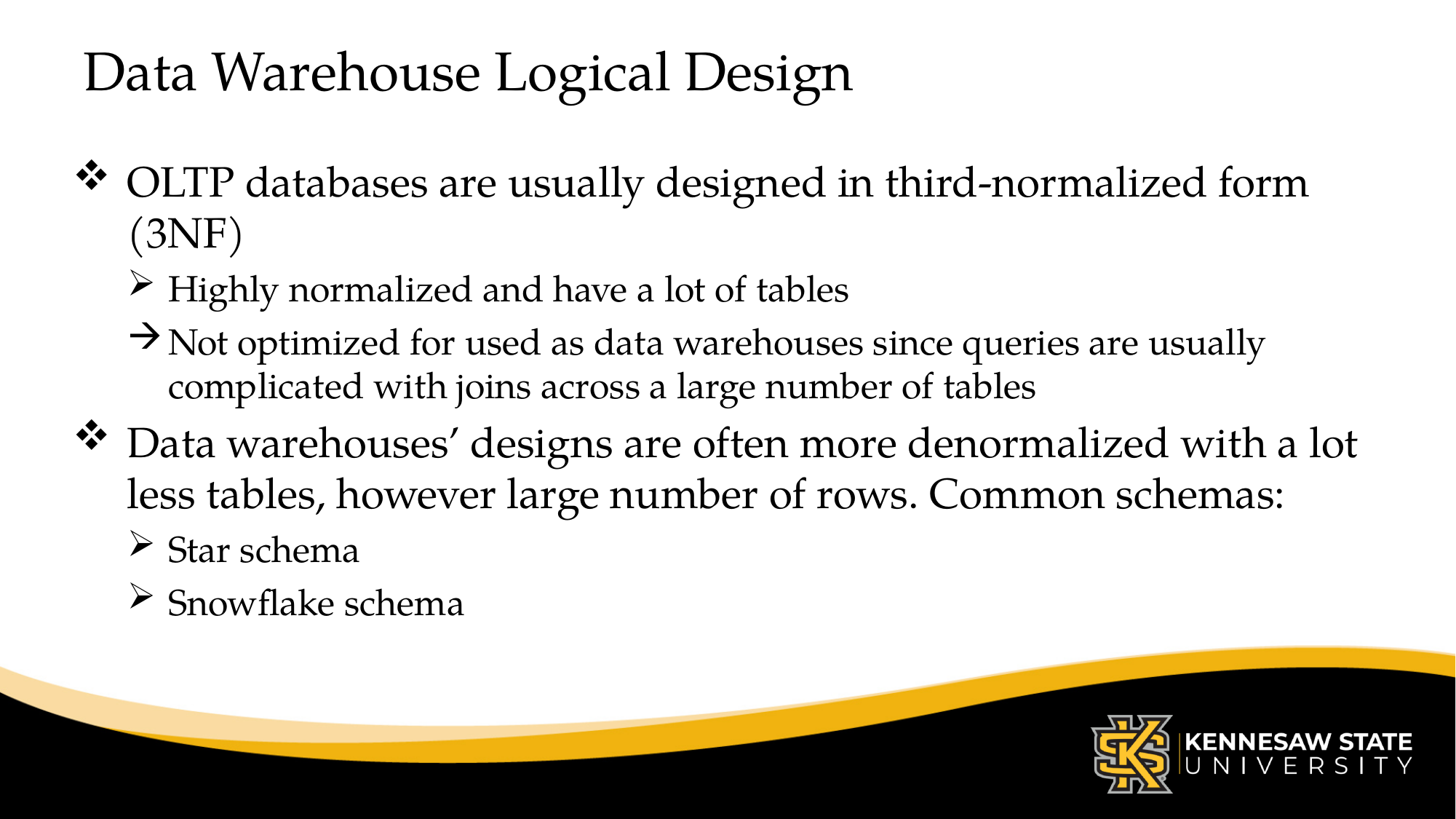

# Data Warehouse Logical Design
OLTP databases are usually designed in third-normalized form (3NF)
Highly normalized and have a lot of tables
Not optimized for used as data warehouses since queries are usually complicated with joins across a large number of tables
Data warehouses’ designs are often more denormalized with a lot less tables, however large number of rows. Common schemas:
Star schema
Snowflake schema